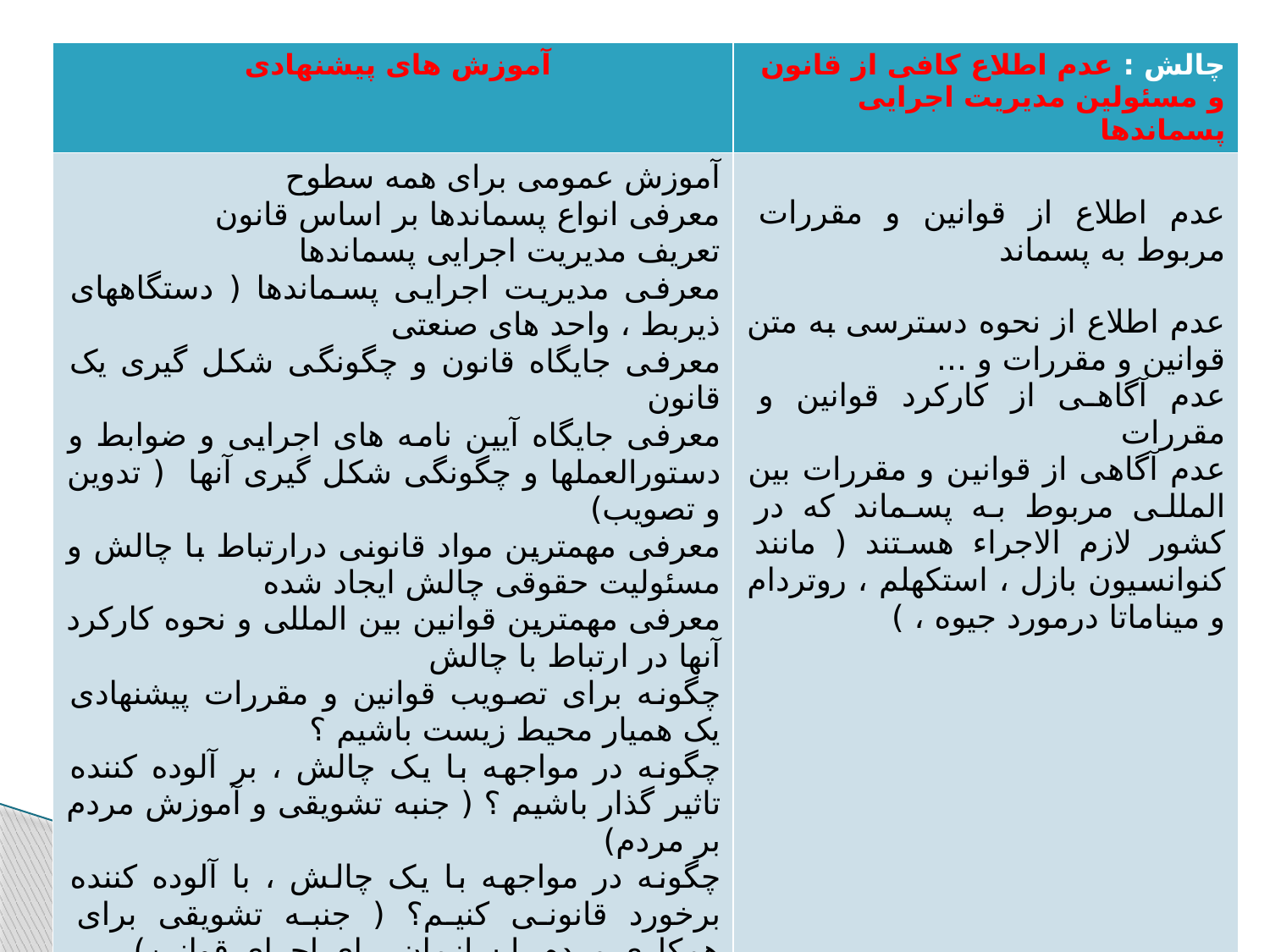

| آموزش های پیشنهادی | چالش : عدم اطلاع کافی از قانون و مسئولین مدیریت اجرایی پسماندها |
| --- | --- |
| آموزش عمومی برای همه سطوح معرفی انواع پسماندها بر اساس قانون تعریف مدیریت اجرایی پسماندها معرفی مدیریت اجرایی پسماندها ( دستگاههای ذیربط ، واحد های صنعتی معرفی جایگاه قانون و چگونگی شکل گیری یک قانون معرفی جایگاه آیین نامه های اجرایی و ضوابط و دستورالعملها و چگونگی شکل گیری آنها ( تدوین و تصویب) معرفی مهمترین مواد قانونی درارتباط با چالش و مسئولیت حقوقی چالش ایجاد شده معرفی مهمترین قوانین بین المللی و نحوه کارکرد آنها در ارتباط با چالش چگونه برای تصویب قوانین و مقررات پیشنهادی یک همیار محیط زیست باشیم ؟ چگونه در مواجهه با یک چالش ، بر آلوده کننده تاثیر گذار باشیم ؟ ( جنبه تشویقی و آموزش مردم بر مردم) چگونه در مواجهه با یک چالش ، با آلوده کننده برخورد قانونی کنیم؟ ( جنبه تشویقی برای همکاری مردم با سازمان برای اجرای قوانین) چگونه در مواجهه با یک چالش ، پیگیری قانونی کنیم؟ | عدم اطلاع از قوانین و مقررات مربوط به پسماند عدم اطلاع از نحوه دسترسی به متن قوانین و مقررات و ... عدم آگاهی از کارکرد قوانین و مقررات عدم آگاهی از قوانین و مقررات بین المللی مربوط به پسماند که در کشور لازم الاجراء هستند ( مانند کنوانسیون بازل ، استکهلم ، روتردام و میناماتا درمورد جیوه ، ) |